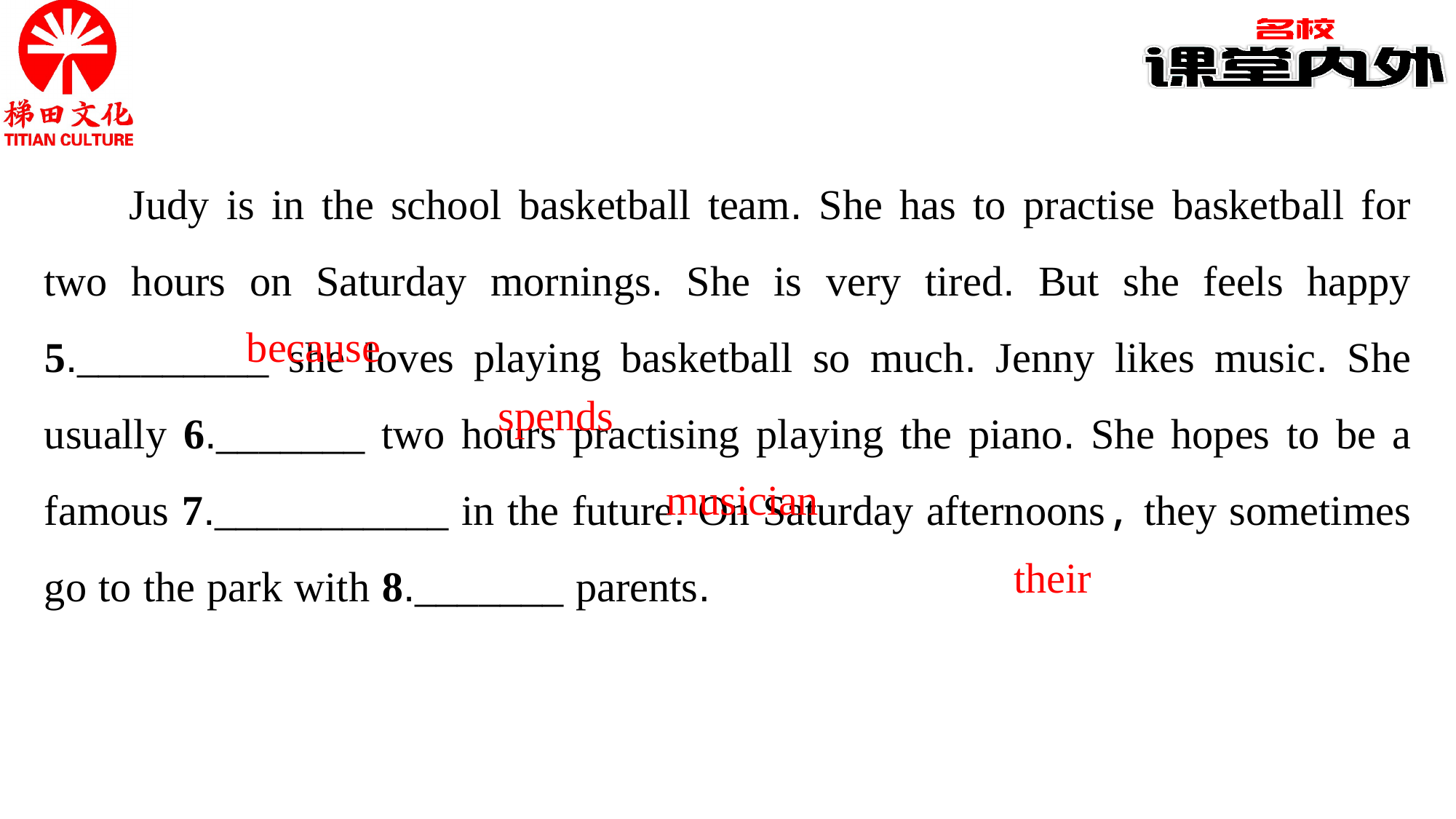

Judy is in the school basketball team. She has to practise basketball for two hours on Saturday mornings. She is very tired. But she feels happy 5._________ she loves playing basketball so much. Jenny likes music. She usually 6._______ two hours practising playing the piano. She hopes to be a famous 7.___________ in the future. On Saturday afternoons, they sometimes go to the park with 8._______ parents.
because
spends
musician
their